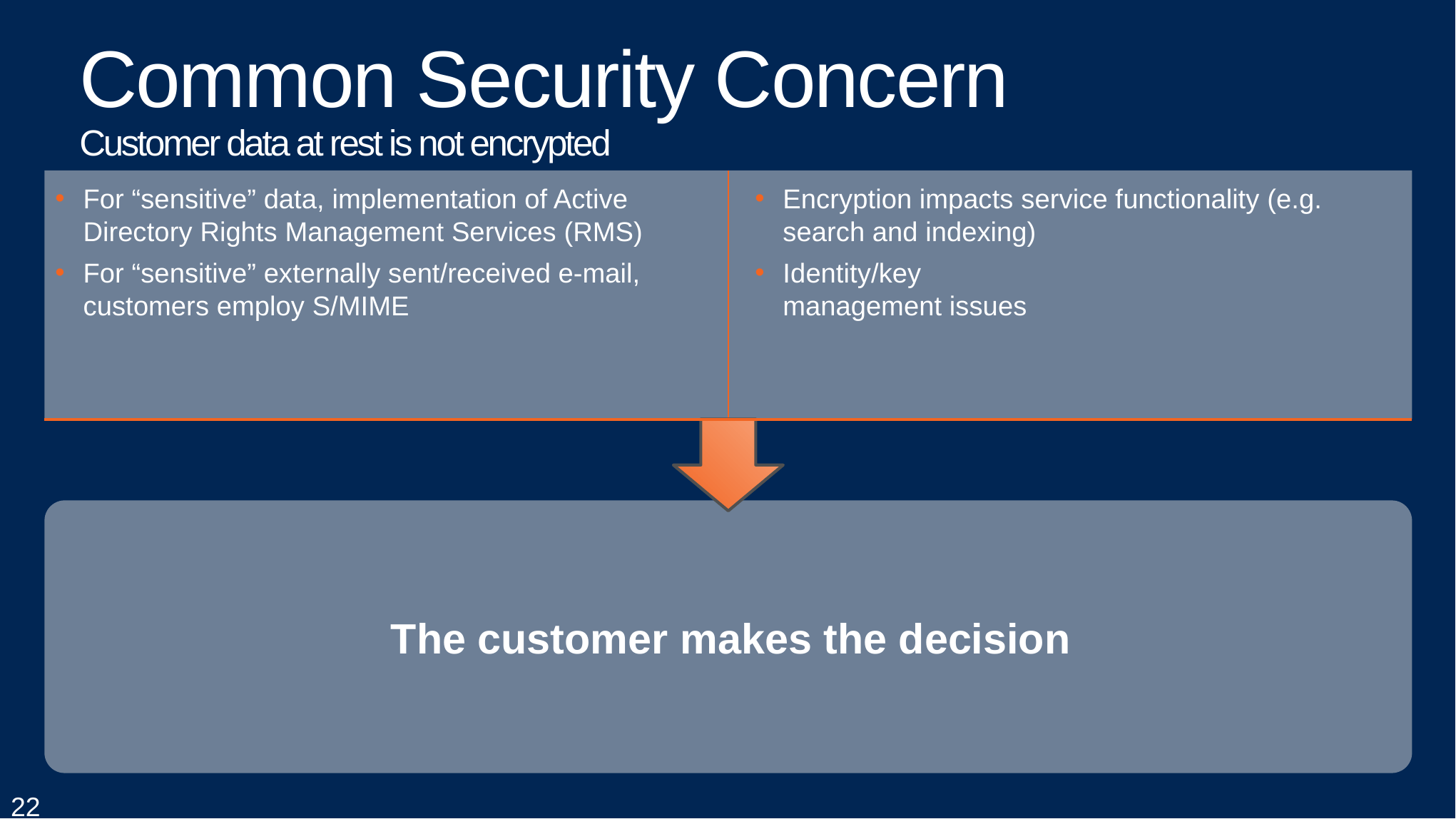

# Common Security Concern Customer data at rest is not encrypted
For “sensitive” data, implementation of Active Directory Rights Management Services (RMS)
For “sensitive” externally sent/received e-mail, customers employ S/MIME

Encryption impacts service functionality (e.g. search and indexing)
Identity/key
management issues

The customer makes the decision
22